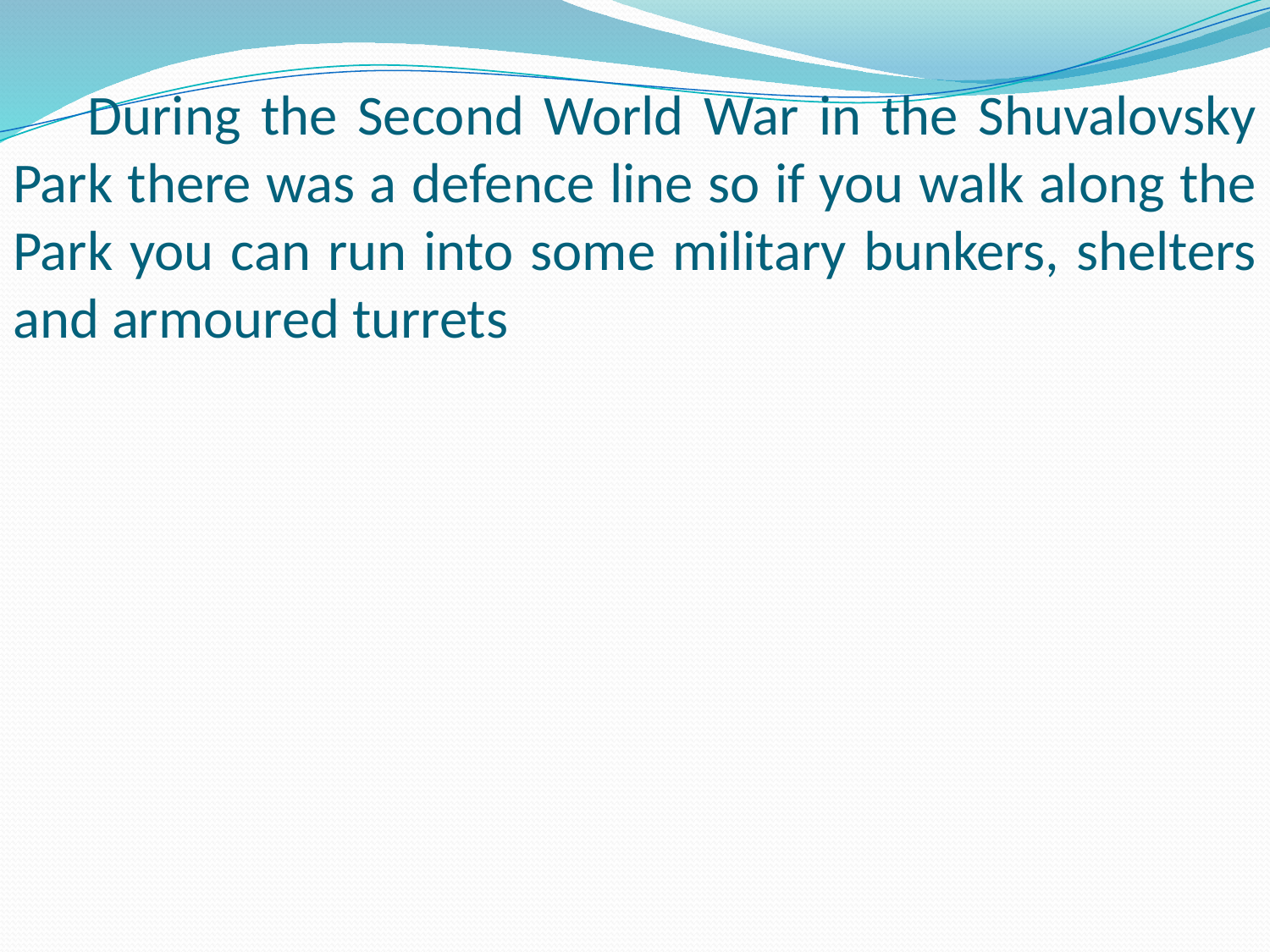

During the Second World War in the Shuvalovsky Park there was a defence line so if you walk along the Park you can run into some military bunkers, shelters and armoured turrets